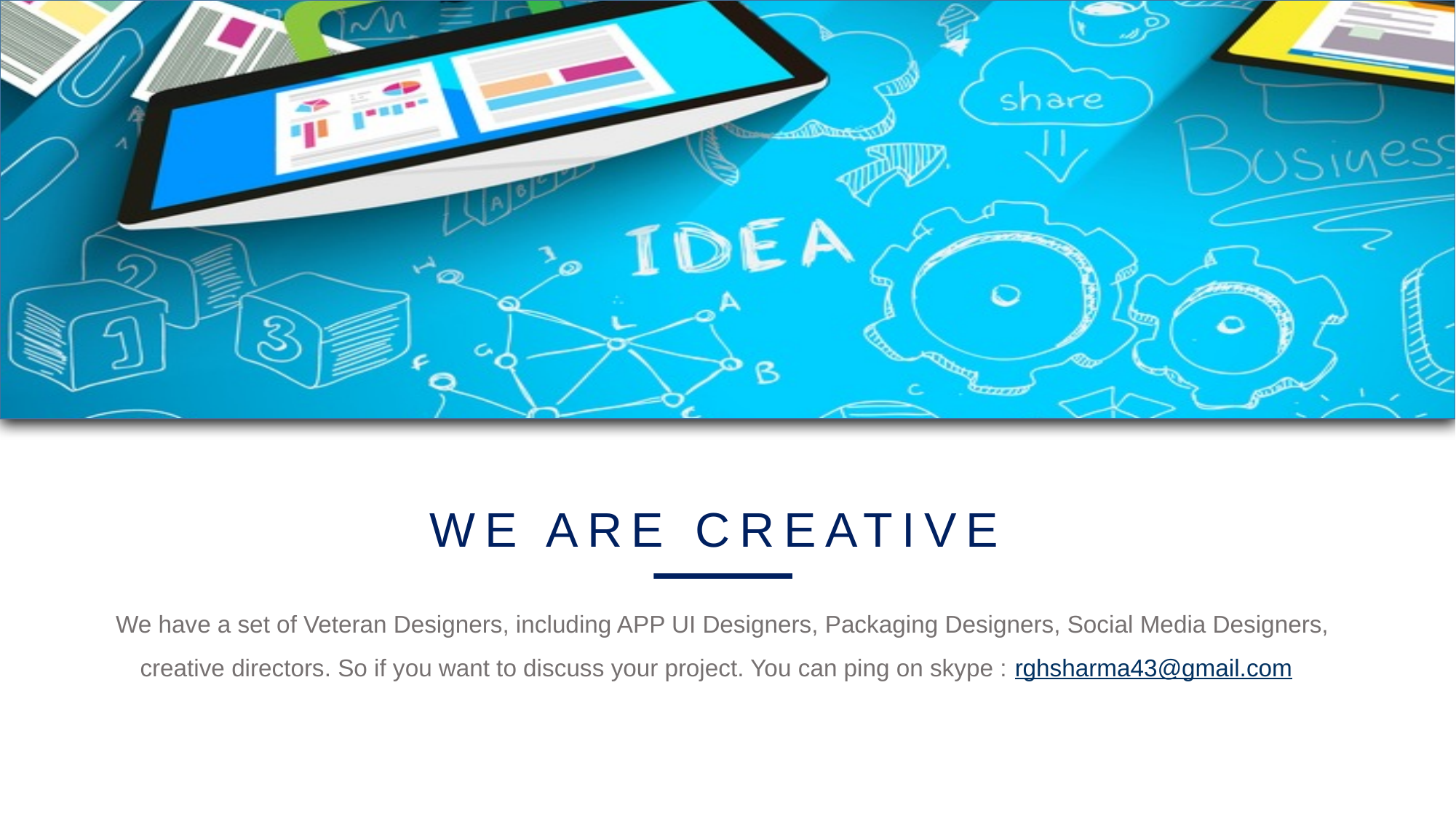

WE ARE CREATIVE

We have a set of Veteran Designers, including APP UI Designers, Packaging Designers, Social Media Designers, creative directors. So if you want to discuss your project. You can ping on skype : rghsharma43@gmail.com